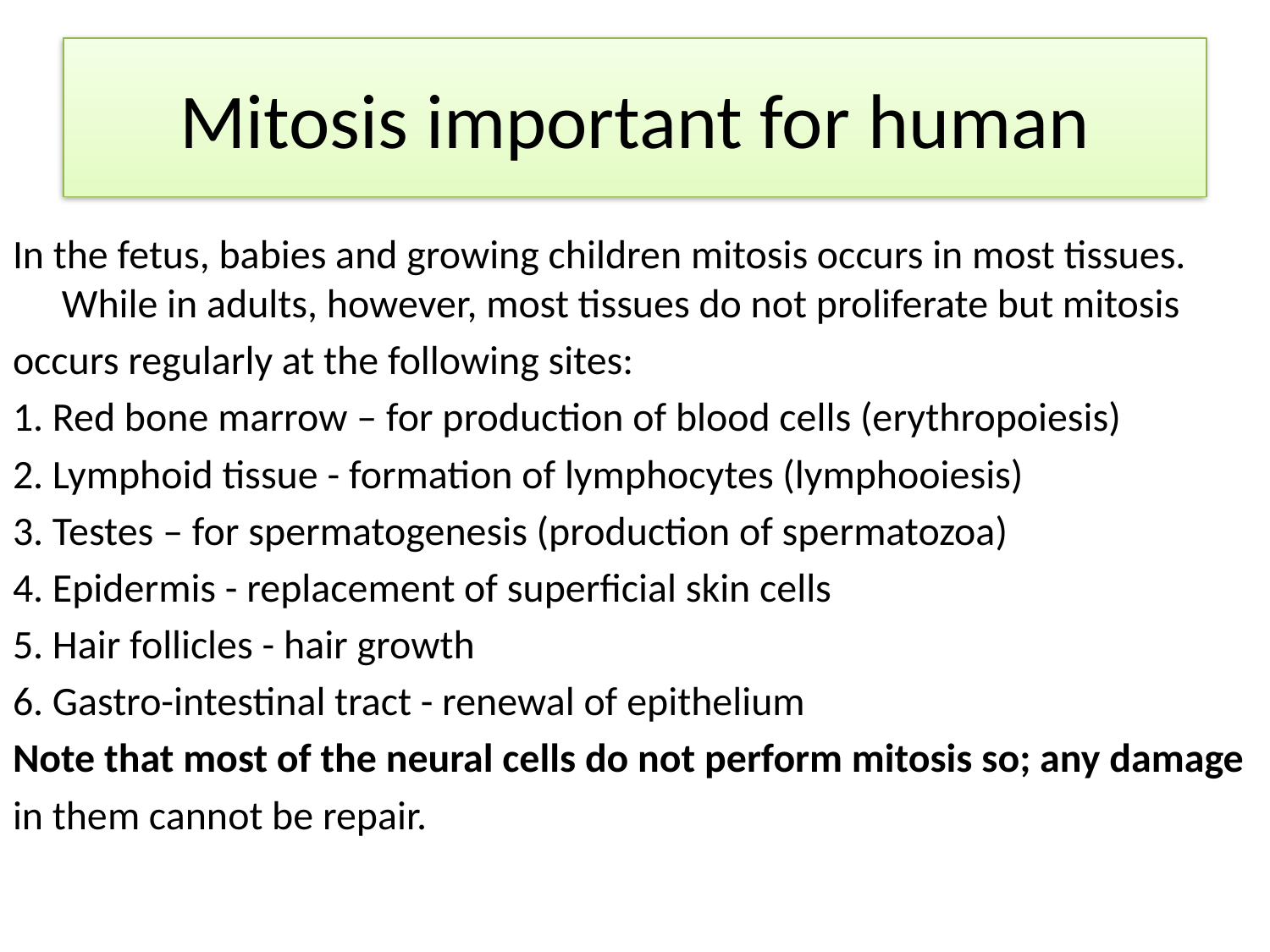

# Mitosis important for human
In the fetus, babies and growing children mitosis occurs in most tissues. While in adults, however, most tissues do not proliferate but mitosis
occurs regularly at the following sites:
1. Red bone marrow – for production of blood cells (erythropoiesis)
2. Lymphoid tissue - formation of lymphocytes (lymphooiesis)
3. Testes – for spermatogenesis (production of spermatozoa)
4. Epidermis - replacement of superficial skin cells
5. Hair follicles - hair growth
6. Gastro-intestinal tract - renewal of epithelium
Note that most of the neural cells do not perform mitosis so; any damage
in them cannot be repair.